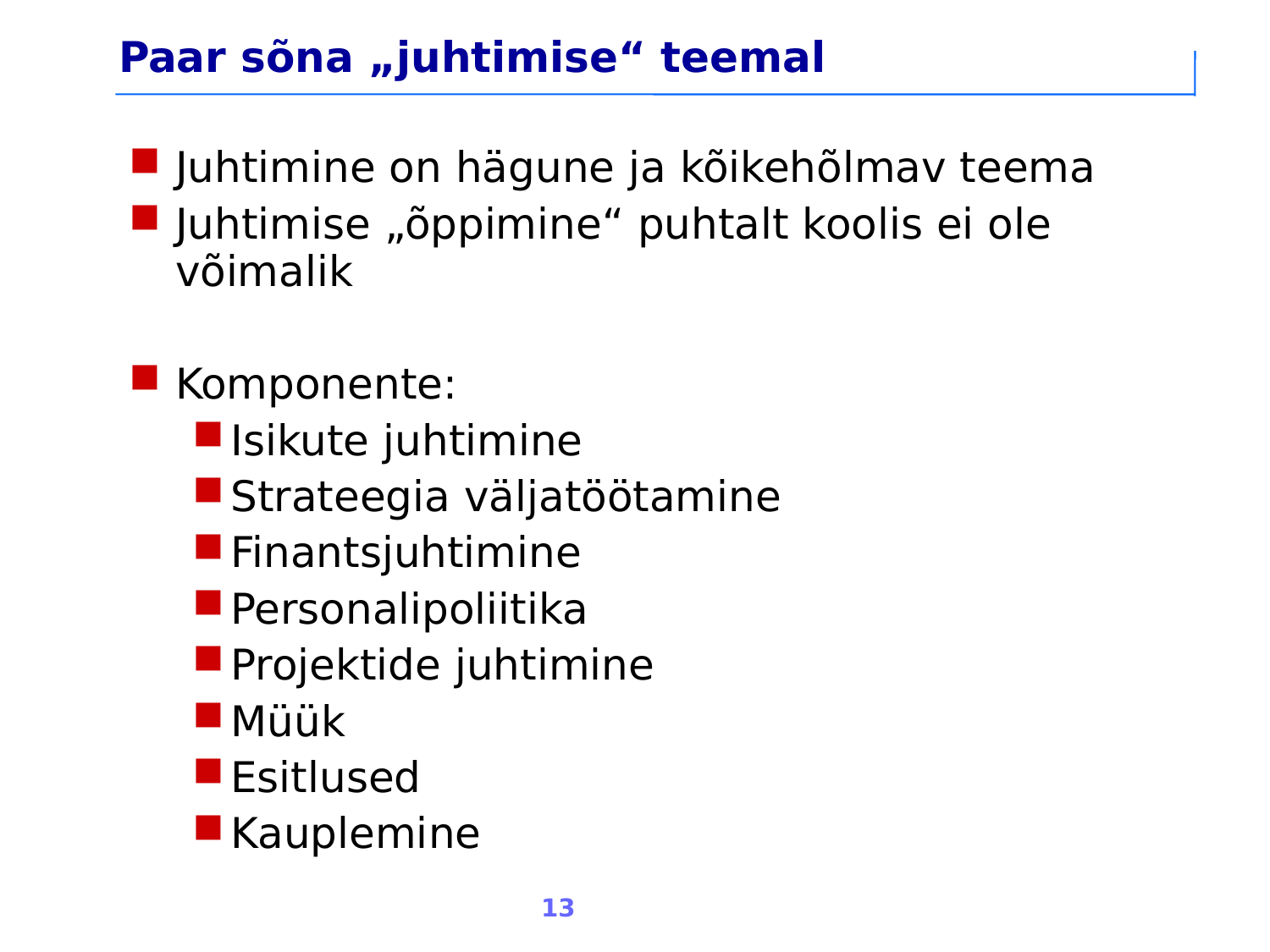

Paar sõna „juhtimise“ teemal

Juhtimine on hägune ja kõikehõlmav teema
Juhtimise „õppimine“ puhtalt koolis ei ole võimalik

Komponente:
Isikute juhtimine
Strateegia väljatöötamine
Finantsjuhtimine
Personalipoliitika
Projektide juhtimine
Müük
Esitlused
Kauplemine